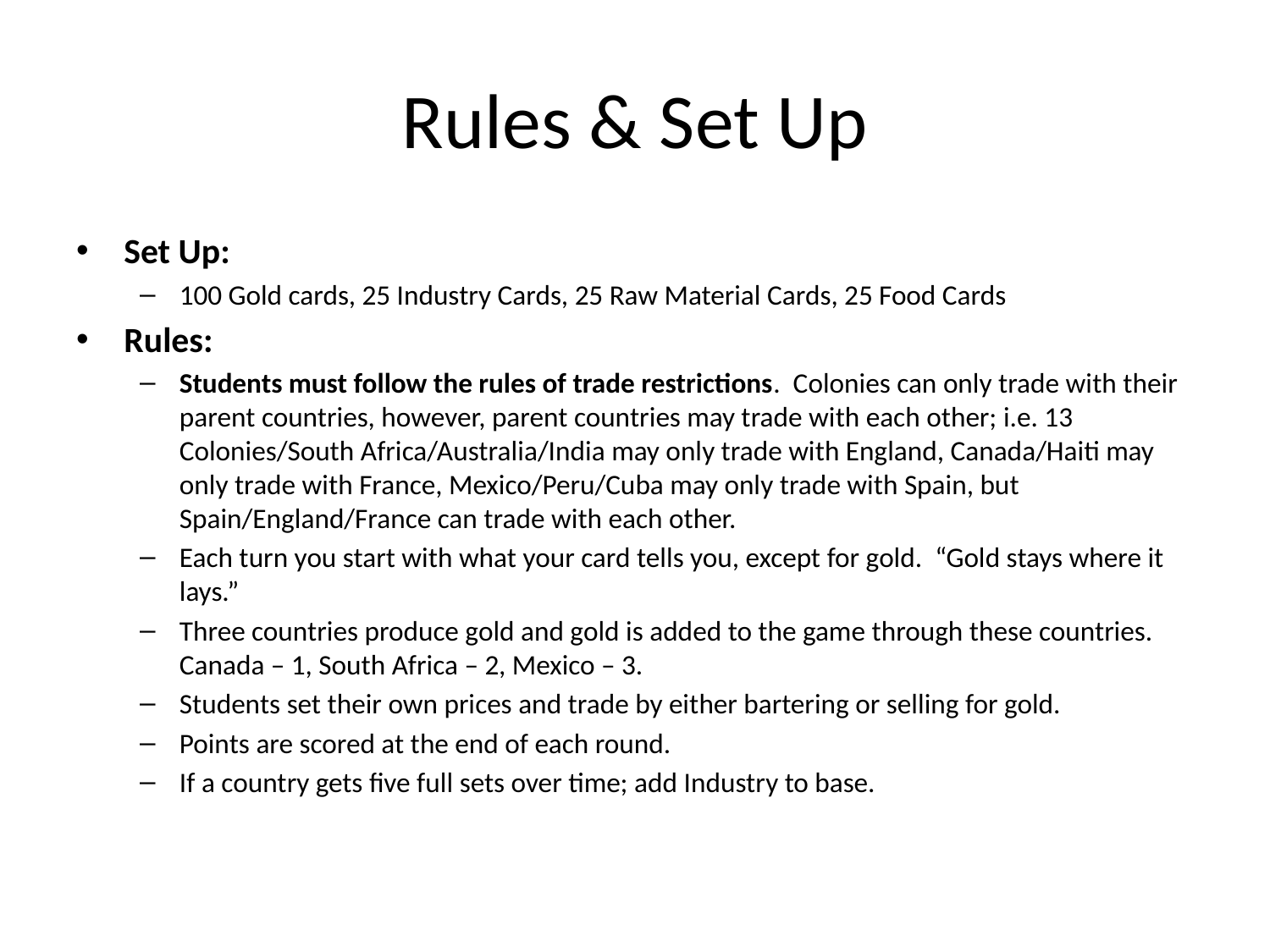

# Rules & Set Up
Set Up:
100 Gold cards, 25 Industry Cards, 25 Raw Material Cards, 25 Food Cards
Rules:
Students must follow the rules of trade restrictions.  Colonies can only trade with their parent countries, however, parent countries may trade with each other; i.e. 13 Colonies/South Africa/Australia/India may only trade with England, Canada/Haiti may only trade with France, Mexico/Peru/Cuba may only trade with Spain, but Spain/England/France can trade with each other.
Each turn you start with what your card tells you, except for gold.  “Gold stays where it lays.”
Three countries produce gold and gold is added to the game through these countries.  Canada – 1, South Africa – 2, Mexico – 3.
Students set their own prices and trade by either bartering or selling for gold.
Points are scored at the end of each round.
If a country gets five full sets over time; add Industry to base.